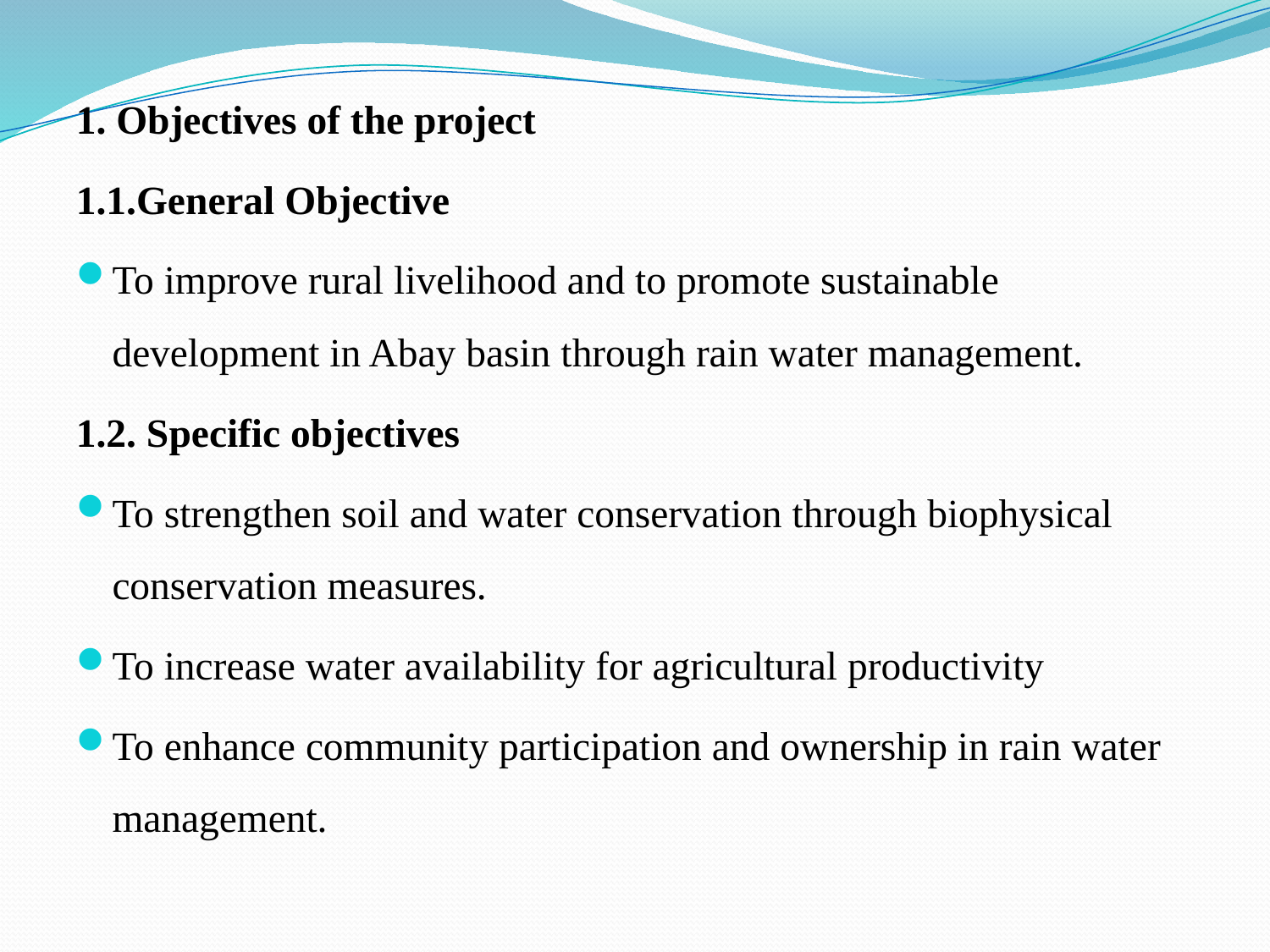

1. Objectives of the project
1.1.General Objective
To improve rural livelihood and to promote sustainable development in Abay basin through rain water management.
1.2. Specific objectives
To strengthen soil and water conservation through biophysical conservation measures.
To increase water availability for agricultural productivity
To enhance community participation and ownership in rain water management.